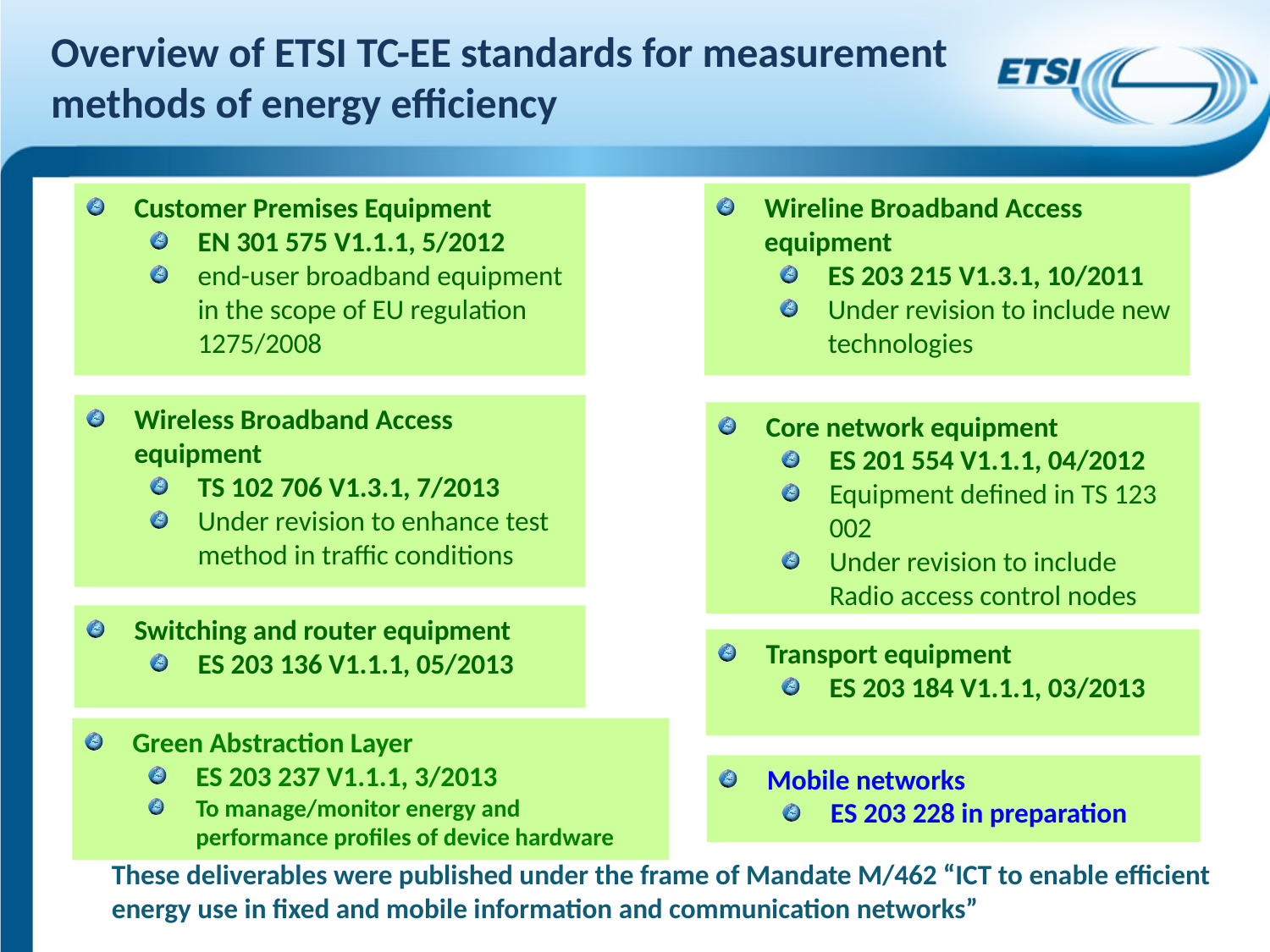

# Overview of ETSI TC-EE standards for measurement methods of energy efficiency
Customer Premises Equipment
EN 301 575 V1.1.1, 5/2012
end-user broadband equipment in the scope of EU regulation 1275/2008
Wireline Broadband Access equipment
ES 203 215 V1.3.1, 10/2011
Under revision to include new technologies
Wireless Broadband Access equipment
TS 102 706 V1.3.1, 7/2013
Under revision to enhance test method in traffic conditions
Core network equipment
ES 201 554 V1.1.1, 04/2012
Equipment defined in TS 123 002
Under revision to include Radio access control nodes
Switching and router equipment
ES 203 136 V1.1.1, 05/2013
Transport equipment
ES 203 184 V1.1.1, 03/2013
Green Abstraction Layer
ES 203 237 V1.1.1, 3/2013
To manage/monitor energy and performance profiles of device hardware
Mobile networks
ES 203 228 in preparation
These deliverables were published under the frame of Mandate M/462 “ICT to enable efficient energy use in fixed and mobile information and communication networks”